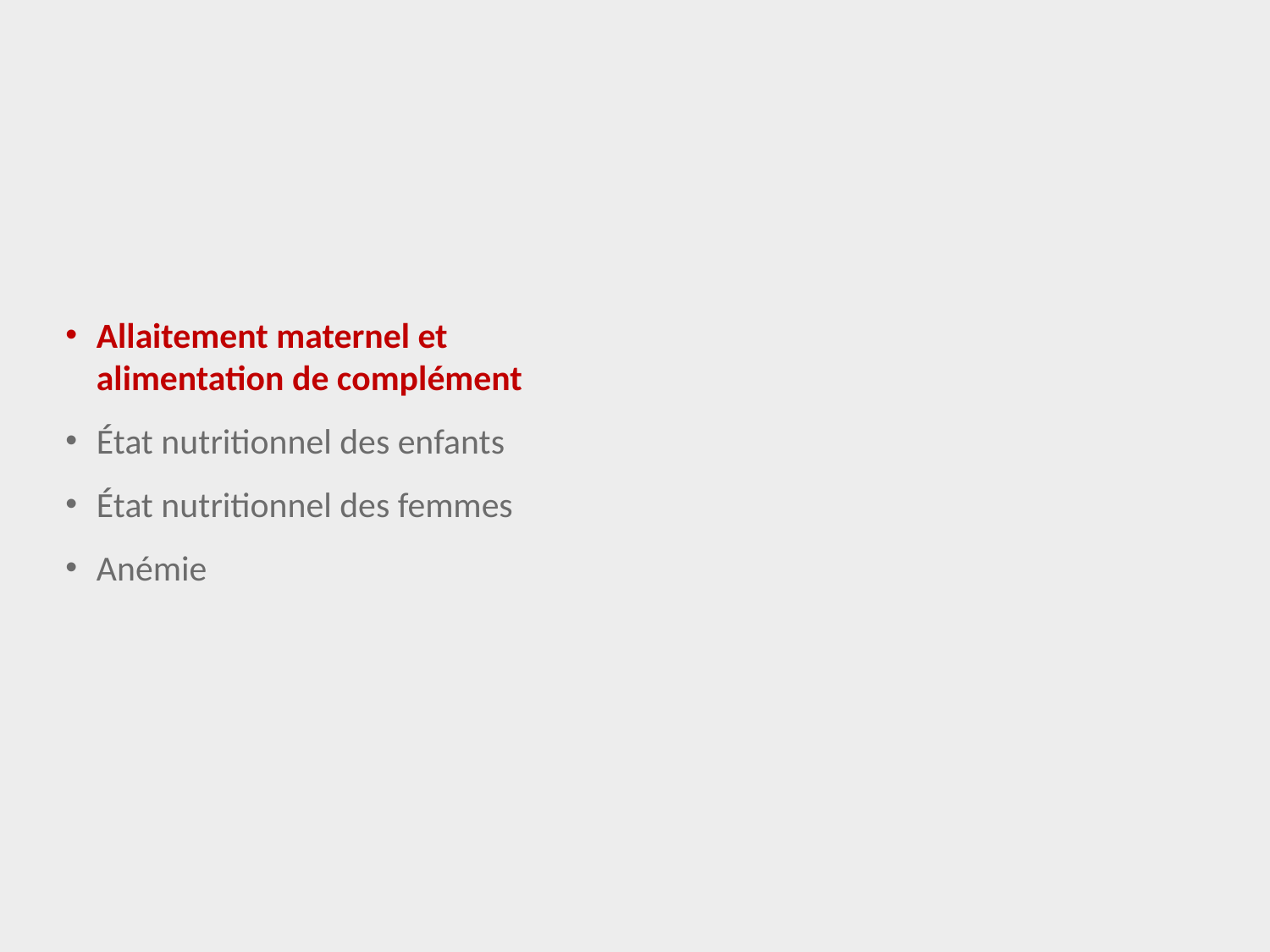

Allaitement maternel et alimentation de complément
État nutritionnel des enfants
État nutritionnel des femmes
Anémie